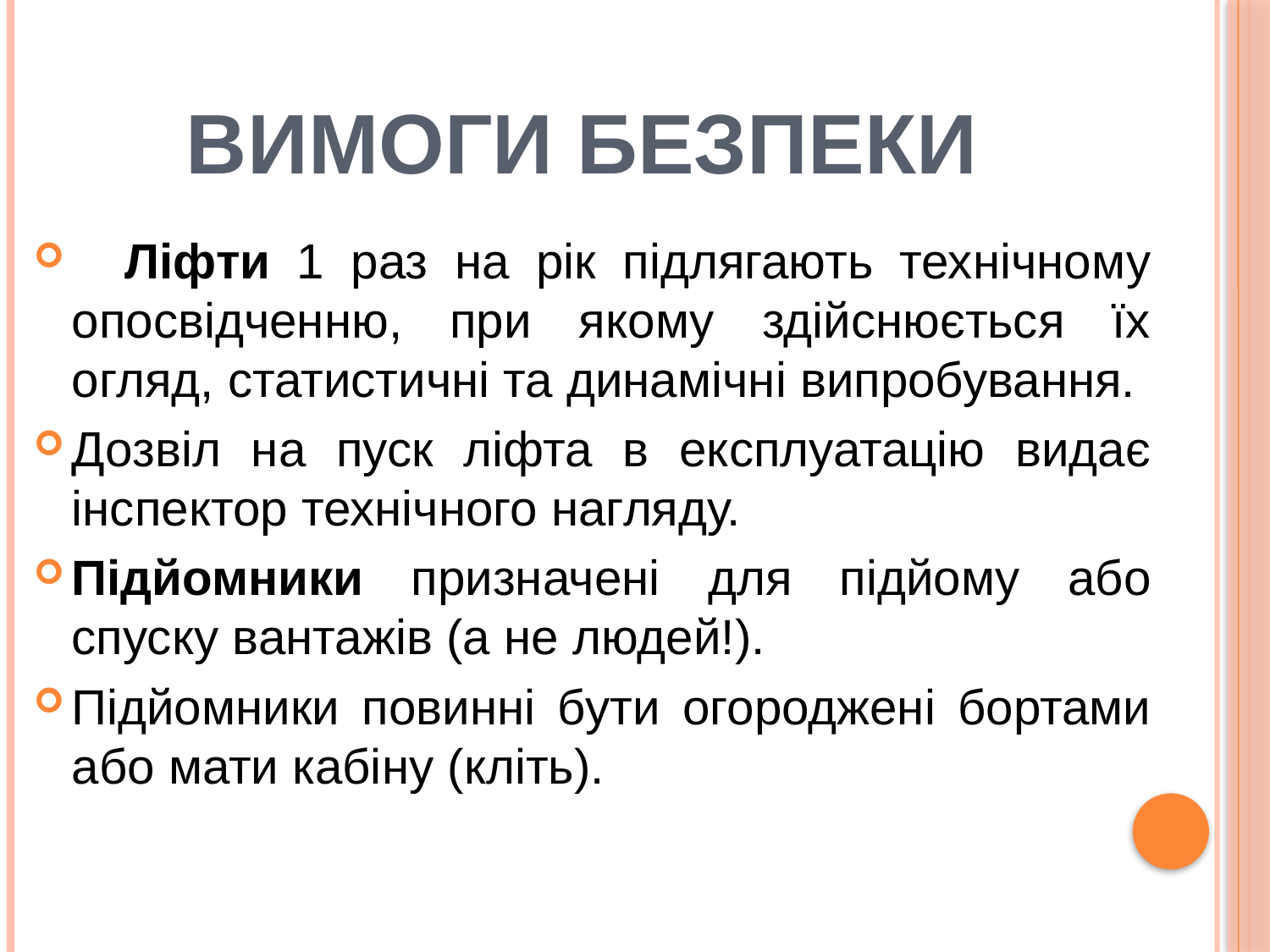

# Вимоги безпеки
  Ліфти 1 раз на рік підлягають технічному опосвідченню, при якому здійснюється їх огляд, статистичні та динамічні випробування.
Дозвіл на пуск ліфта в експлуатацію видає інспектор технічного нагляду.
Підйомники призначені для підйому або спуску вантажів (а не людей!).
Підйомники повинні бути огороджені бортами або мати кабіну (кліть).